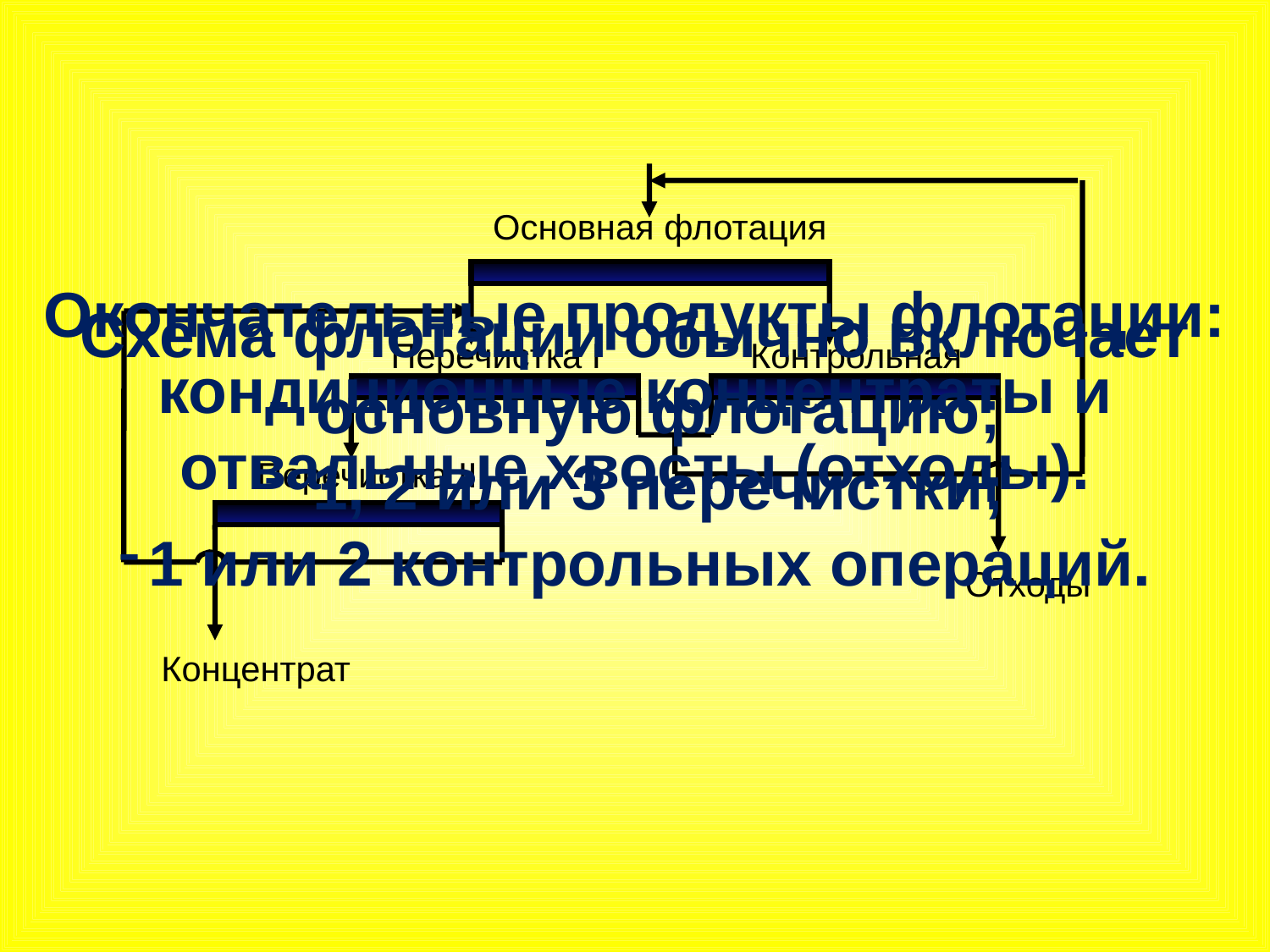

Основная флотация

Перечистка I
Контрольная

Перечистка II

Отходы

Концентрат
Окончательные продукты флотации:
кондиционные концентраты и отвальные хвосты (отходы).
Схема флотации обычно включает
 основную флотацию;
 1, 2 или 3 перечистки;
1 или 2 контрольных операций.